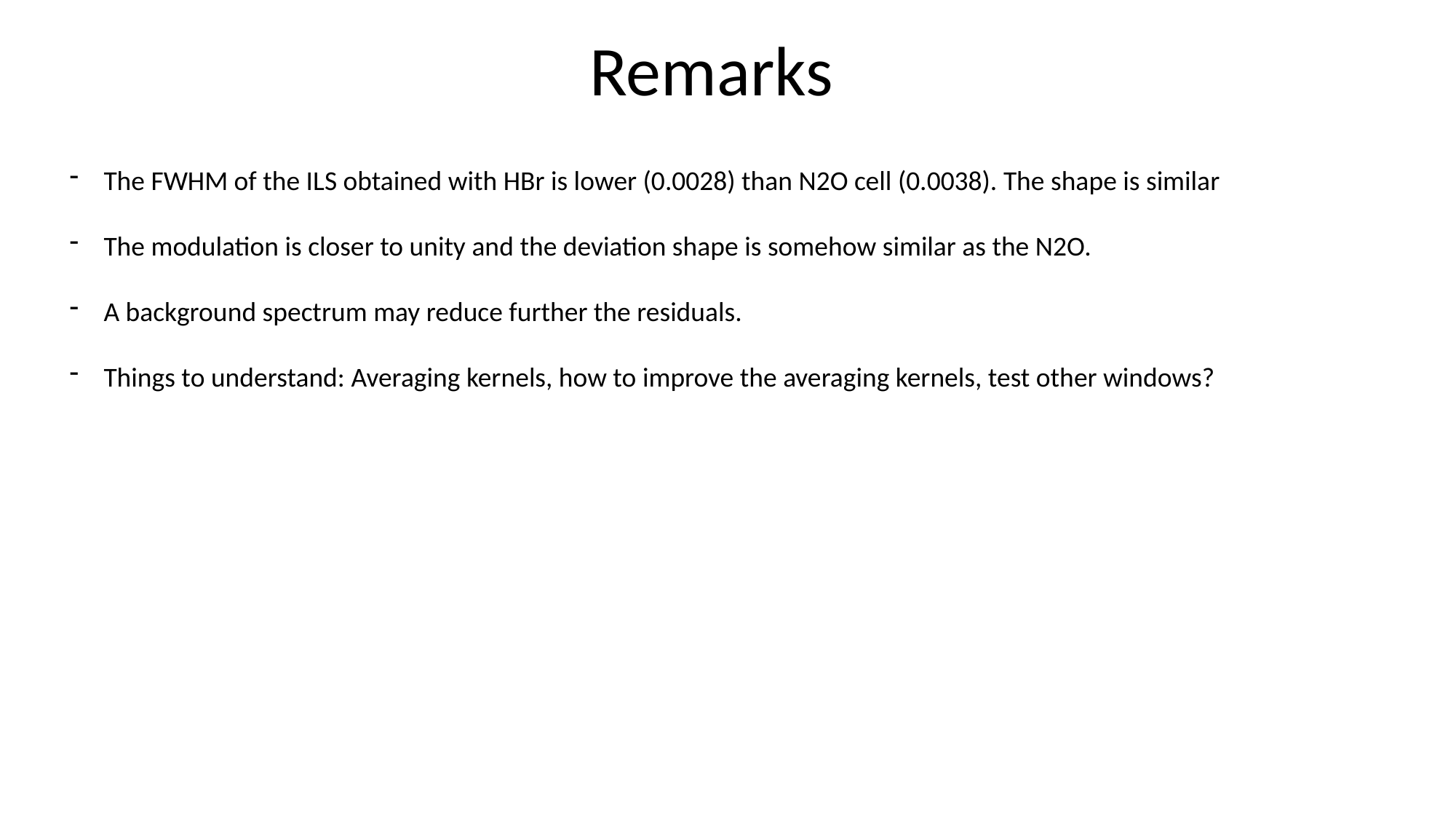

Remarks
The FWHM of the ILS obtained with HBr is lower (0.0028) than N2O cell (0.0038). The shape is similar

The modulation is closer to unity and the deviation shape is somehow similar as the N2O.

A background spectrum may reduce further the residuals.

Things to understand: Averaging kernels, how to improve the averaging kernels, test other windows?